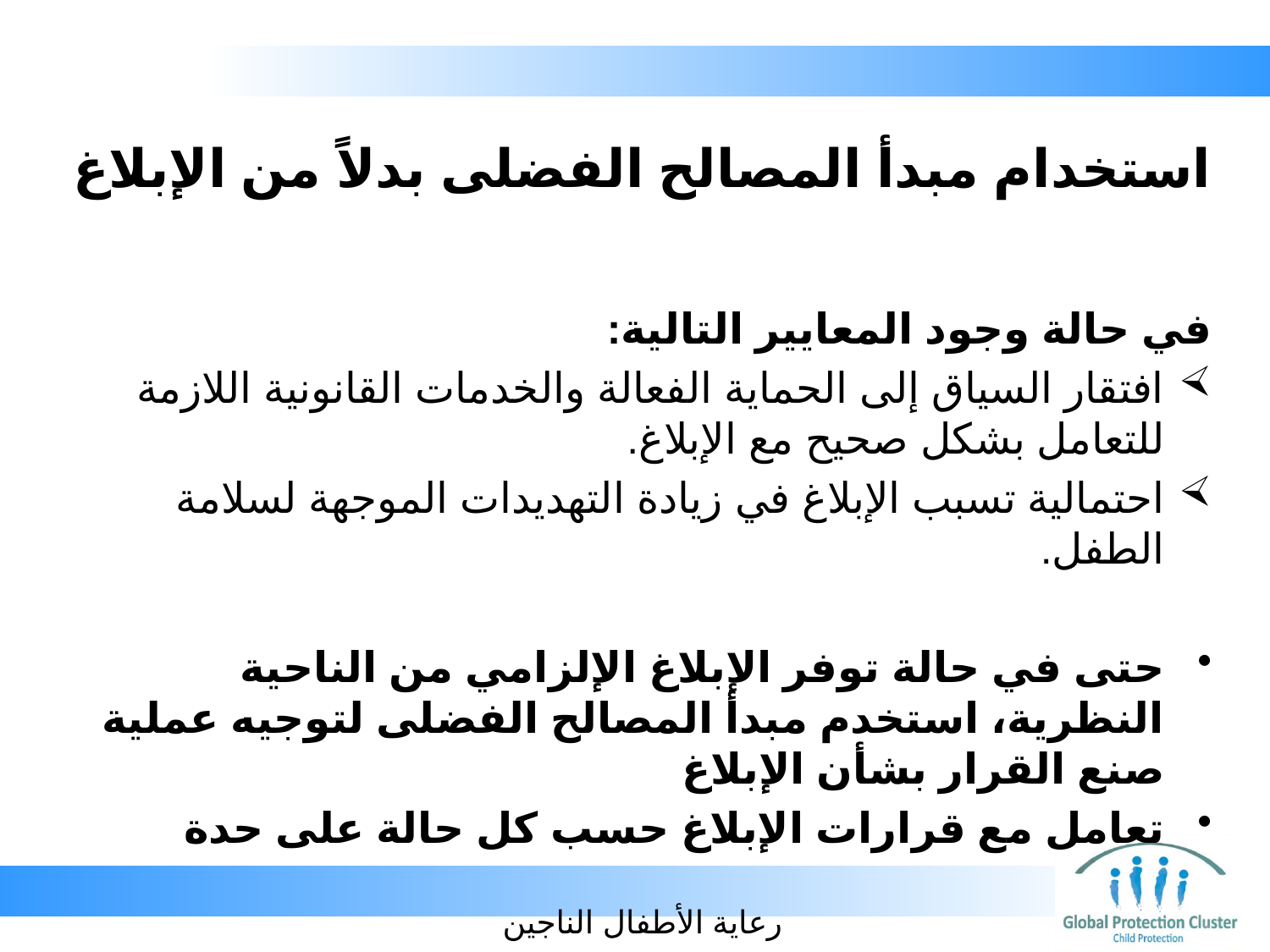

# استخدام مبدأ المصالح الفضلى بدلاً من الإبلاغ

في حالة وجود المعايير التالية:
افتقار السياق إلى الحماية الفعالة والخدمات القانونية اللازمة للتعامل بشكل صحيح مع الإبلاغ.
احتمالية تسبب الإبلاغ في زيادة التهديدات الموجهة لسلامة الطفل.

حتى في حالة توفر الإبلاغ الإلزامي من الناحية النظرية، استخدم مبدأ المصالح الفضلى لتوجيه عملية صنع القرار بشأن الإبلاغ
تعامل مع قرارات الإبلاغ حسب كل حالة على حدة

رعاية الأطفال الناجين